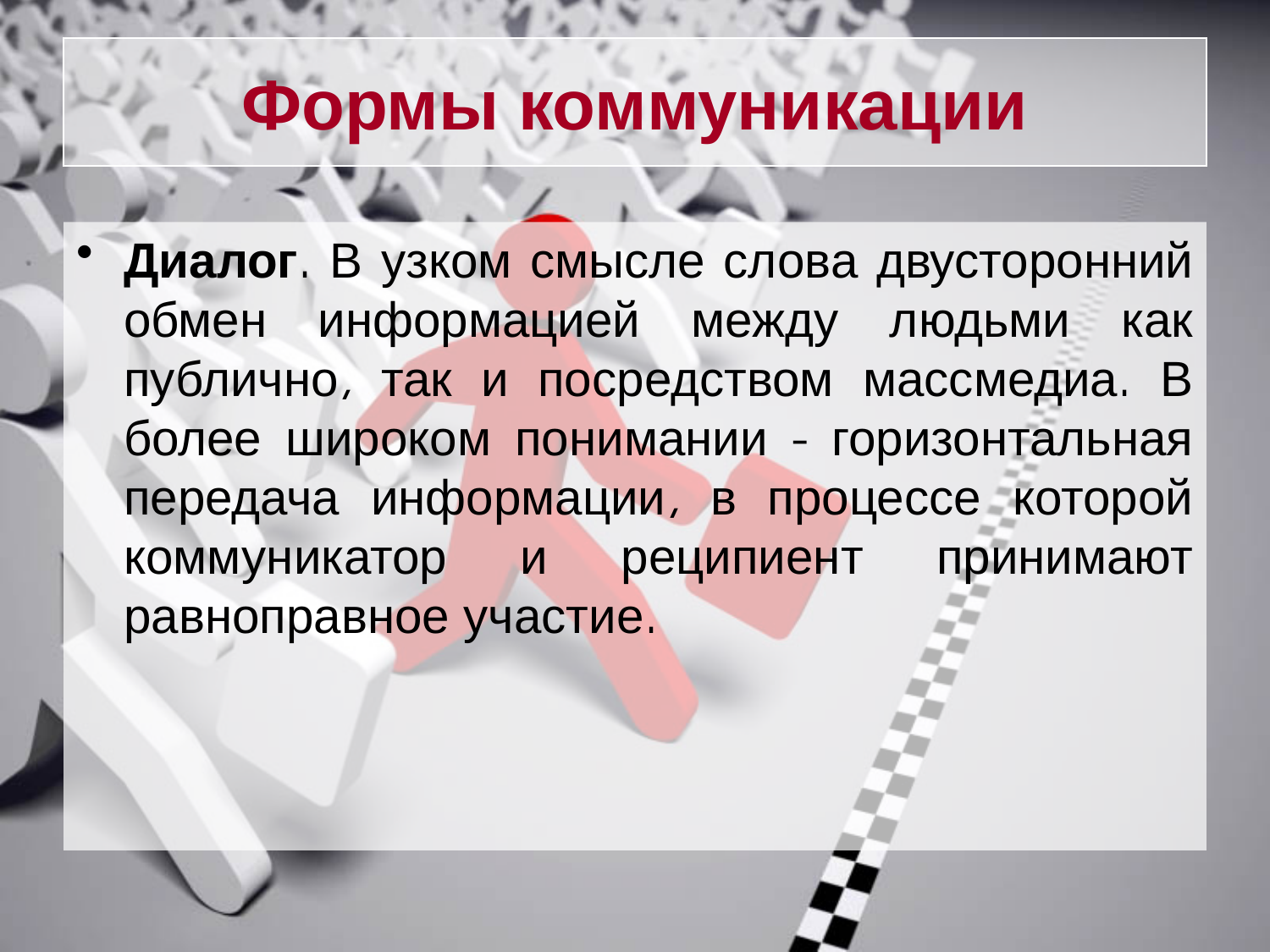

# Формы коммуникации
Диалог. В узком смысле слова двусторонний обмен информацией между людьми как публично, так и посредством массмедиа. В более широком понимании - горизонтальная передача информации, в процессе которой коммуникатор и реципиент принимают равноправное участие.